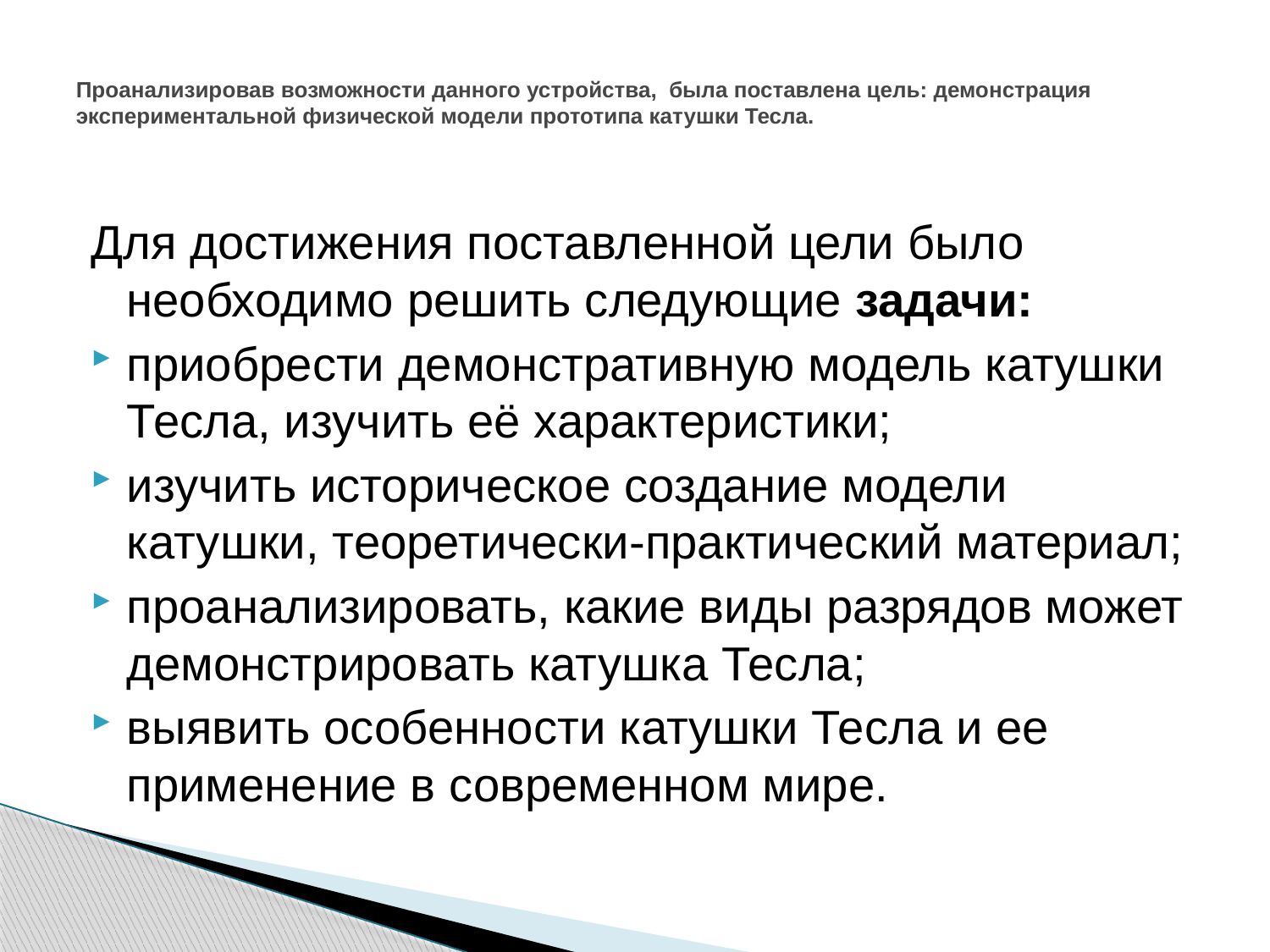

# Проанализировав возможности данного устройства,  была поставлена цель: демонстрация экспериментальной физической модели прототипа катушки Тесла.
Для достижения поставленной цели было необходимо решить следующие задачи:
приобрести демонстративную модель катушки Тесла, изучить её характеристики;
изучить историческое создание модели катушки, теоретически-практический материал;
проанализировать, какие виды разрядов может демонстрировать катушка Тесла;
выявить особенности катушки Тесла и ее применение в современном мире.